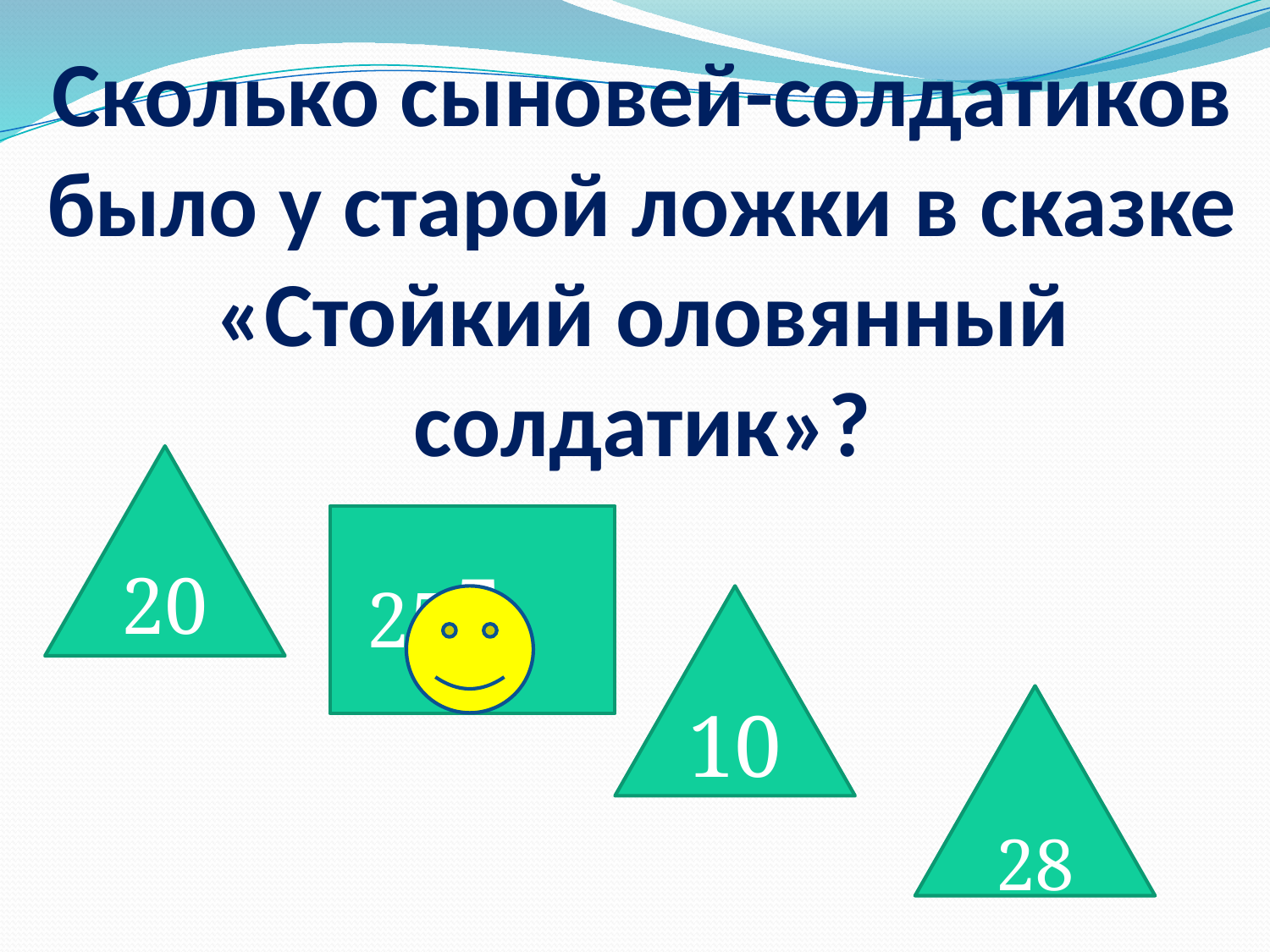

# Сколько сыновей-солдатиков было у старой ложки в сказке «Стойкий оловянный солдатик»?
20
 255

10

28